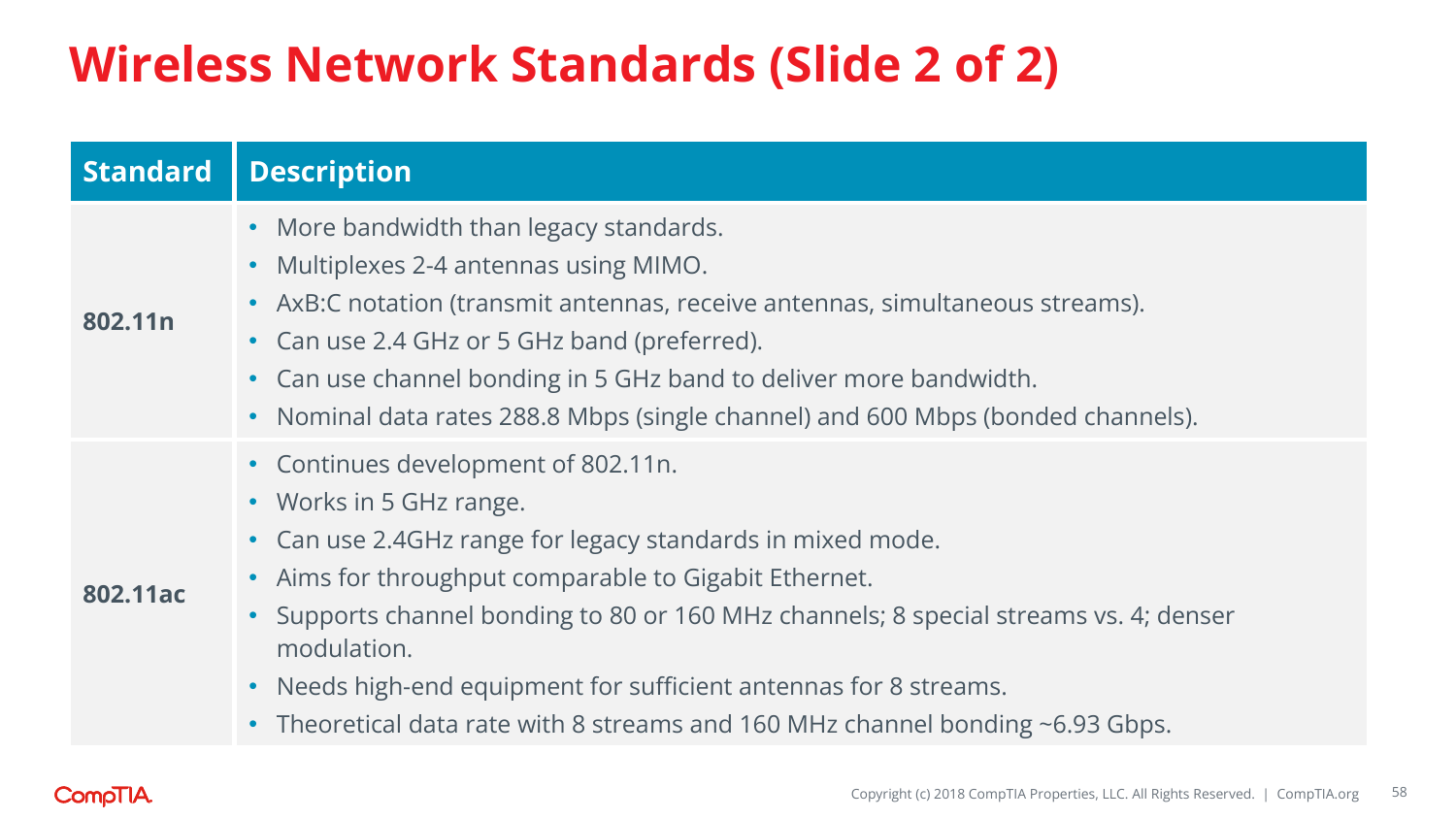

# Wireless Network Standards (Slide 2 of 2)
| Standard | Description |
| --- | --- |
| 802.11n | More bandwidth than legacy standards. Multiplexes 2-4 antennas using MIMO. AxB:C notation (transmit antennas, receive antennas, simultaneous streams). Can use 2.4 GHz or 5 GHz band (preferred). Can use channel bonding in 5 GHz band to deliver more bandwidth. Nominal data rates 288.8 Mbps (single channel) and 600 Mbps (bonded channels). |
| 802.11ac | Continues development of 802.11n. Works in 5 GHz range. Can use 2.4GHz range for legacy standards in mixed mode. Aims for throughput comparable to Gigabit Ethernet. Supports channel bonding to 80 or 160 MHz channels; 8 special streams vs. 4; denser modulation. Needs high-end equipment for sufficient antennas for 8 streams. Theoretical data rate with 8 streams and 160 MHz channel bonding ~6.93 Gbps. |
58